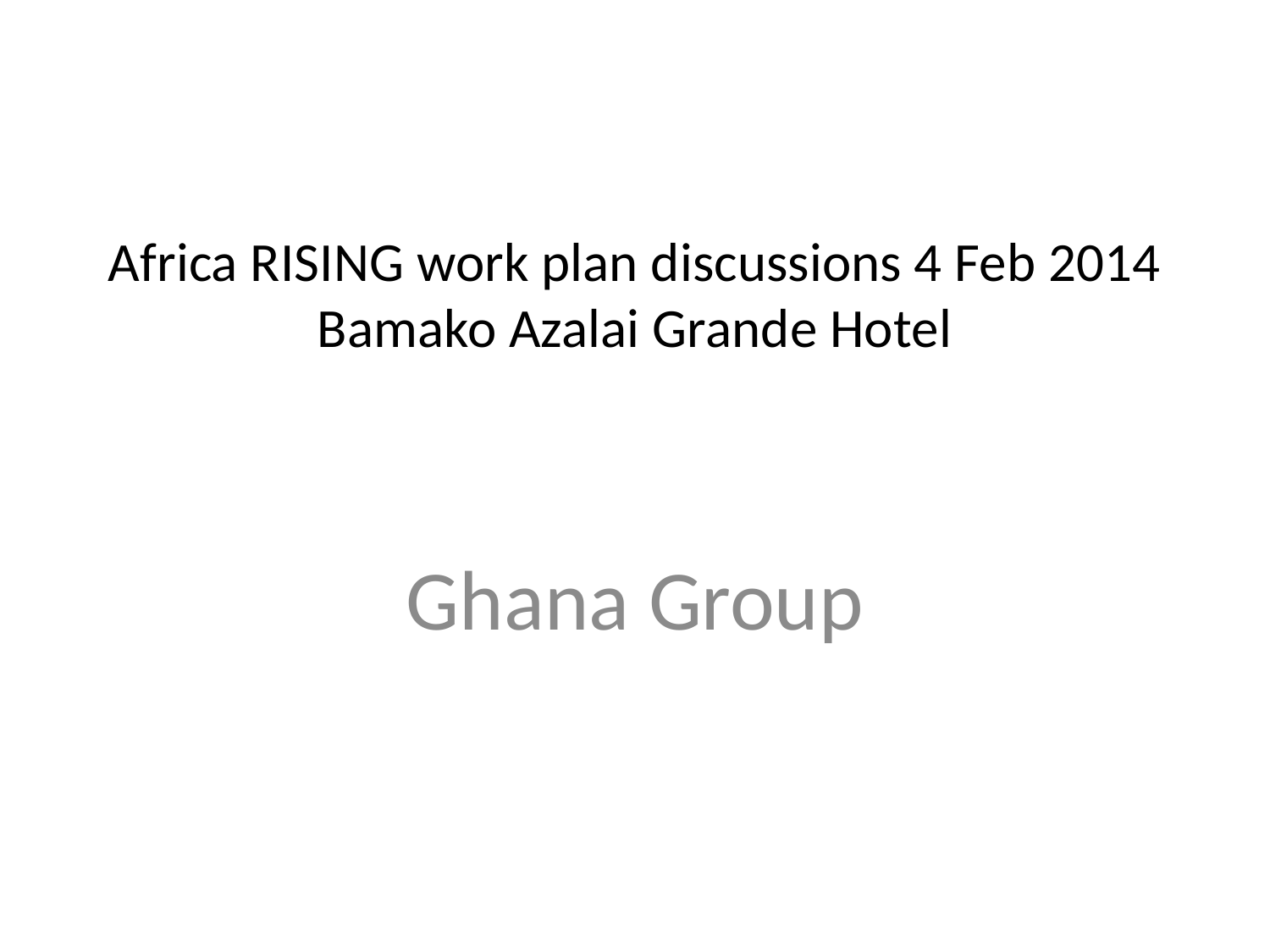

# Africa RISING work plan discussions 4 Feb 2014 Bamako Azalai Grande Hotel
Ghana Group